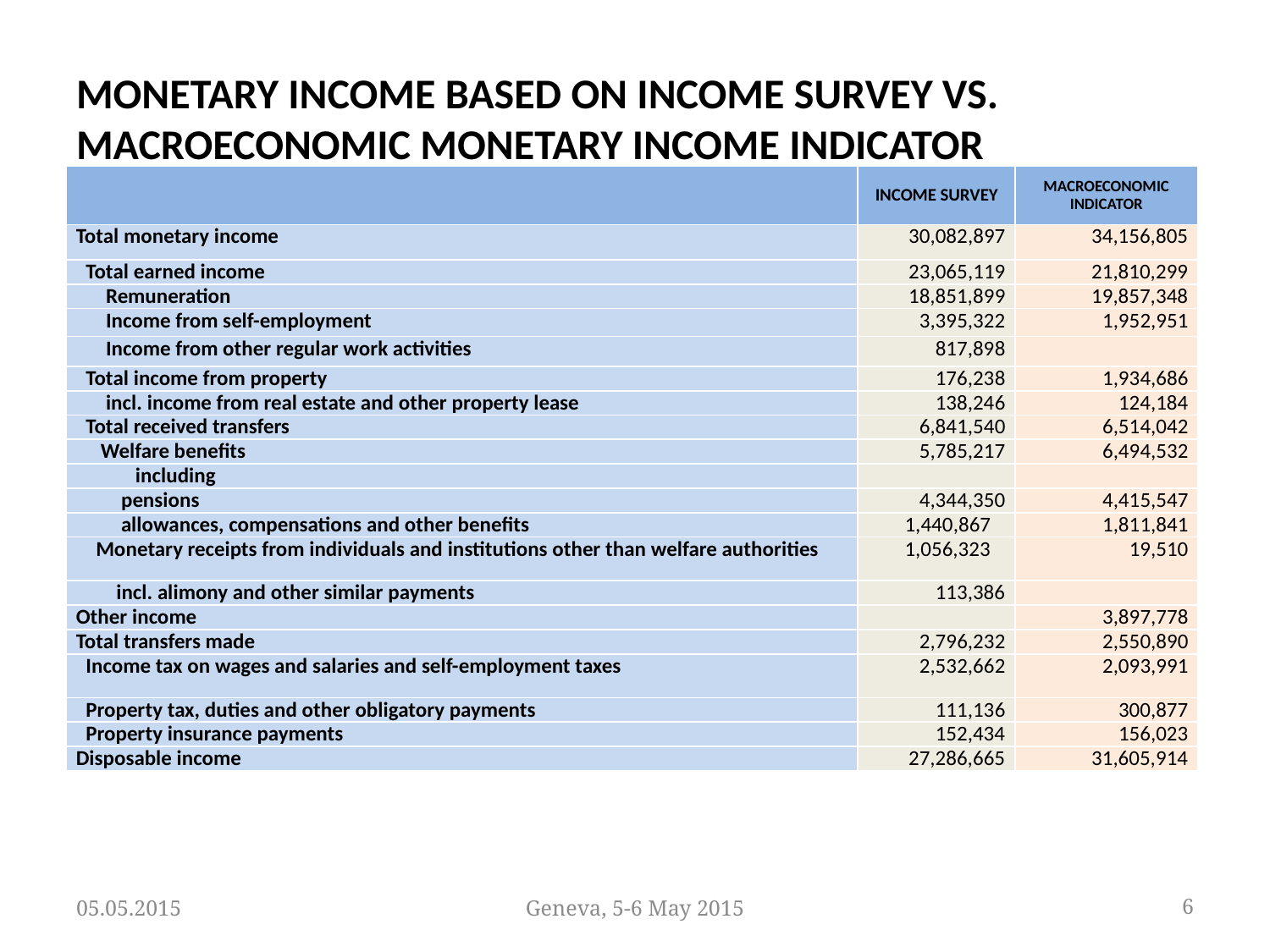

# MONETARY INCOME BASED ON INCOME SURVEY VS. MACROECONOMIC MONETARY INCOME INDICATOR
|  | INCOME SURVEY | MACROECONOMIC INDICATOR |
| --- | --- | --- |
| Total monetary income | 30,082,897 | 34,156,805 |
| Total earned income | 23,065,119 | 21,810,299 |
| Remuneration | 18,851,899 | 19,857,348 |
| Income from self-employment | 3,395,322 | 1,952,951 |
| Income from other regular work activities | 817,898 |  |
| Total income from property | 176,238 | 1,934,686 |
| incl. income from real estate and other property lease | 138,246 | 124,184 |
| Total received transfers | 6,841,540 | 6,514,042 |
| Welfare benefits | 5,785,217 | 6,494,532 |
| including |  |  |
| pensions | 4,344,350 | 4,415,547 |
| allowances, compensations and other benefits | 1,440,867 | 1,811,841 |
| Monetary receipts from individuals and institutions other than welfare authorities | 1,056,323 | 19,510 |
| incl. alimony and other similar payments | 113,386 |  |
| Other income |  | 3,897,778 |
| Total transfers made | 2,796,232 | 2,550,890 |
| Income tax on wages and salaries and self-employment taxes | 2,532,662 | 2,093,991 |
| Property tax, duties and other obligatory payments | 111,136 | 300,877 |
| Property insurance payments | 152,434 | 156,023 |
| Disposable income | 27,286,665 | 31,605,914 |
05.05.2015
Geneva, 5-6 May 2015
6